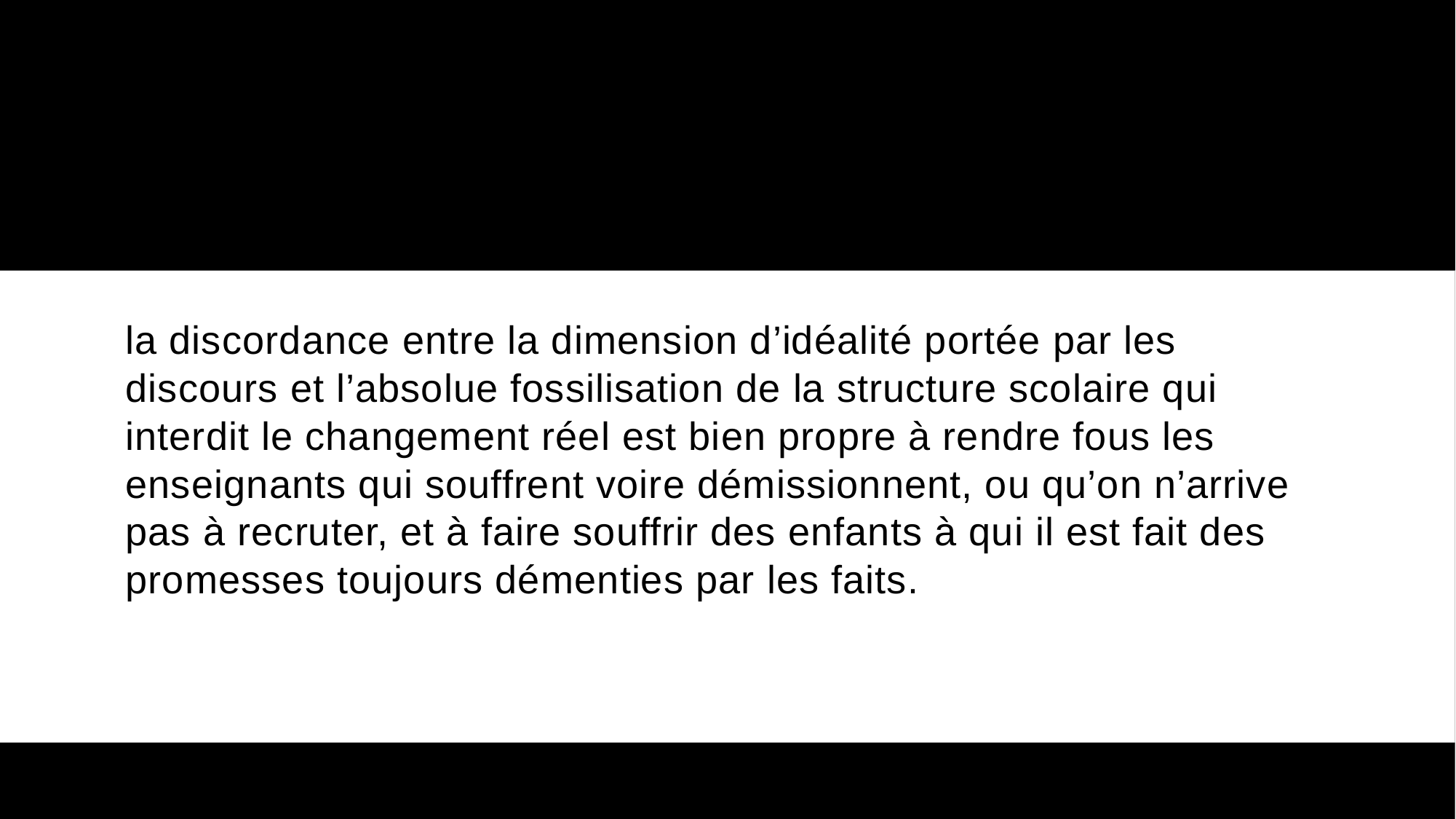

#

la discordance entre la dimension d’idéalité portée par les discours et l’absolue fossilisation de la structure scolaire qui interdit le changement réel est bien propre à rendre fous les enseignants qui souffrent voire démissionnent, ou qu’on n’arrive pas à recruter, et à faire souffrir des enfants à qui il est fait des promesses toujours démenties par les faits.